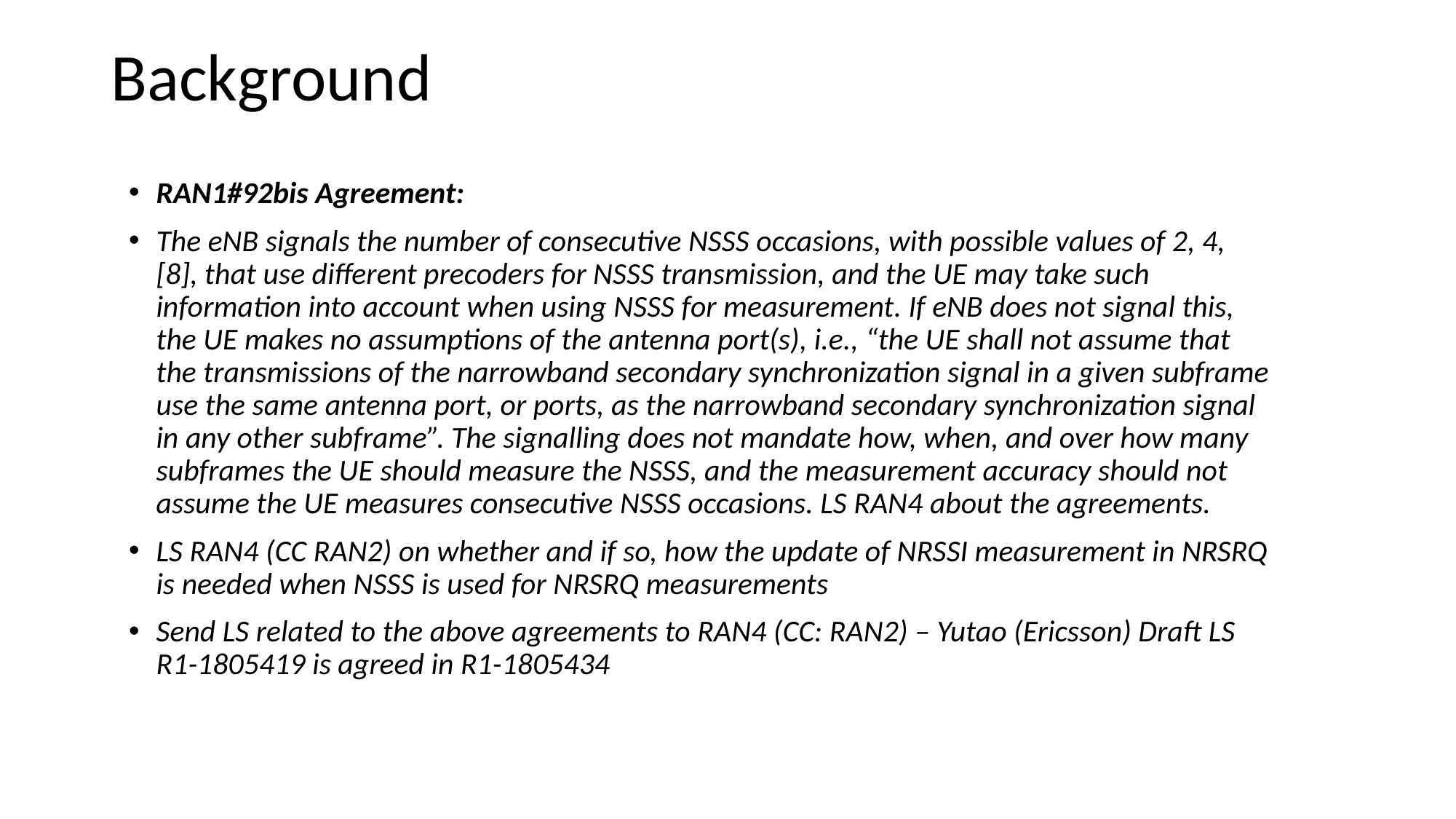

# Background
RAN1#92bis Agreement:
The eNB signals the number of consecutive NSSS occasions, with possible values of 2, 4, [8], that use different precoders for NSSS transmission, and the UE may take such information into account when using NSSS for measurement. If eNB does not signal this, the UE makes no assumptions of the antenna port(s), i.e., “the UE shall not assume that the transmissions of the narrowband secondary synchronization signal in a given subframe use the same antenna port, or ports, as the narrowband secondary synchronization signal in any other subframe”. The signalling does not mandate how, when, and over how many subframes the UE should measure the NSSS, and the measurement accuracy should not assume the UE measures consecutive NSSS occasions. LS RAN4 about the agreements.
LS RAN4 (CC RAN2) on whether and if so, how the update of NRSSI measurement in NRSRQ is needed when NSSS is used for NRSRQ measurements
Send LS related to the above agreements to RAN4 (CC: RAN2) – Yutao (Ericsson) Draft LS R1-1805419 is agreed in R1-1805434